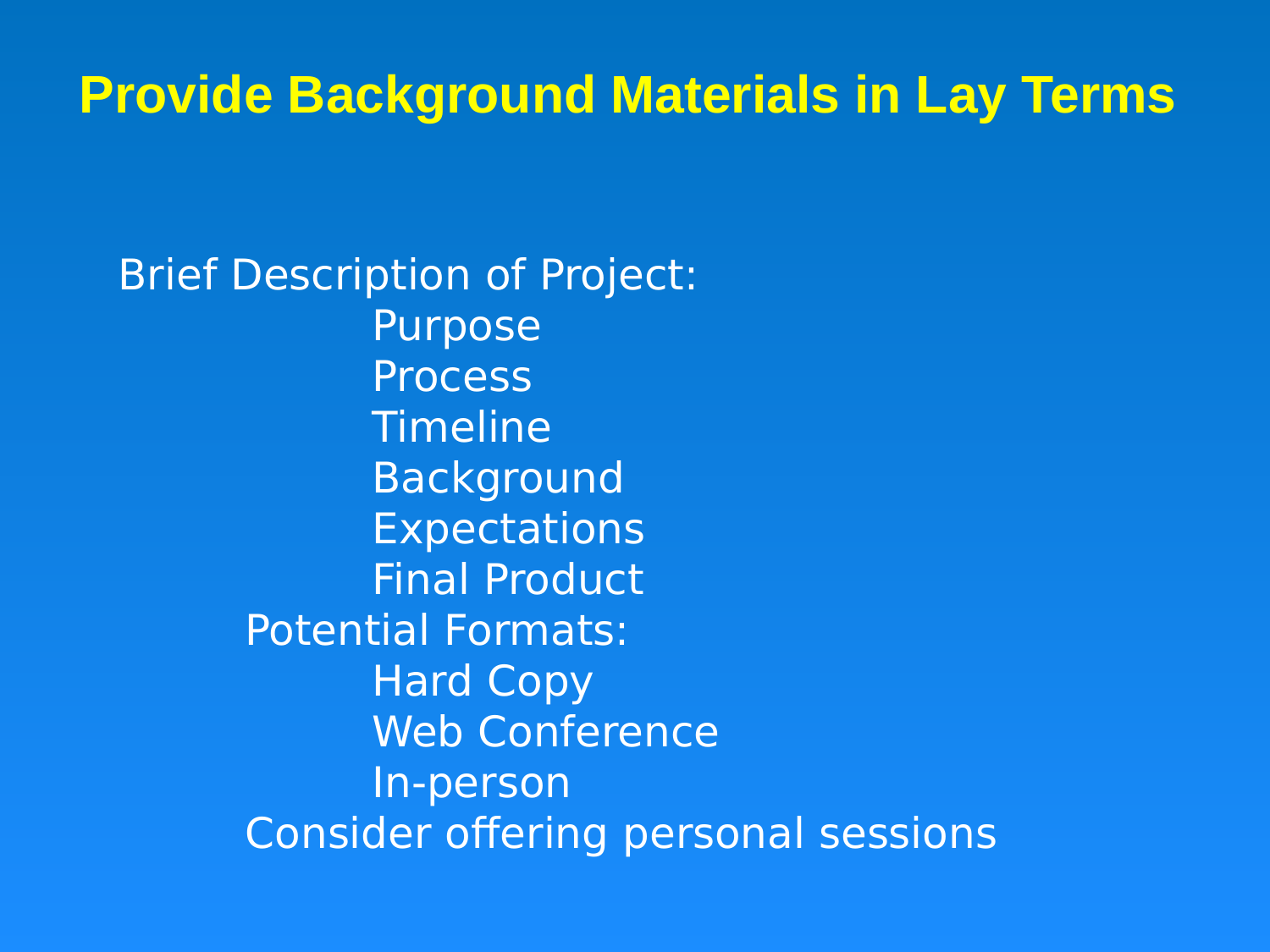

# Provide Background Materials in Lay Terms

Brief Description of Project:
		Purpose
		Process
		Timeline
		Background
		Expectations
		Final Product
	Potential Formats:
		Hard Copy
		Web Conference
		In-person
	Consider offering personal sessions